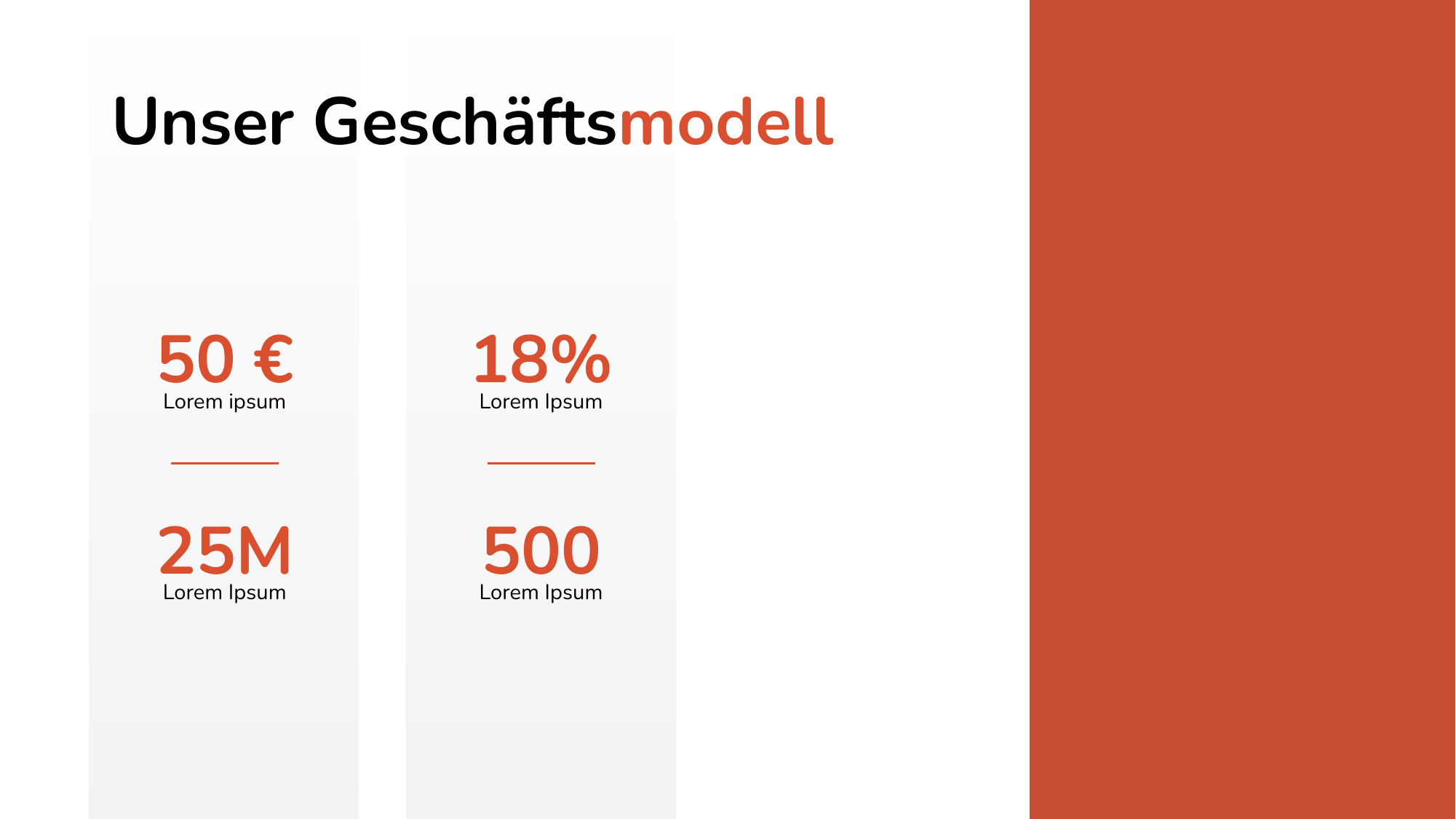

# Unser Geschäftsmodell

50 €
18%
Lorem ipsum
Lorem Ipsum
25M
500
Lorem Ipsum
Lorem Ipsum